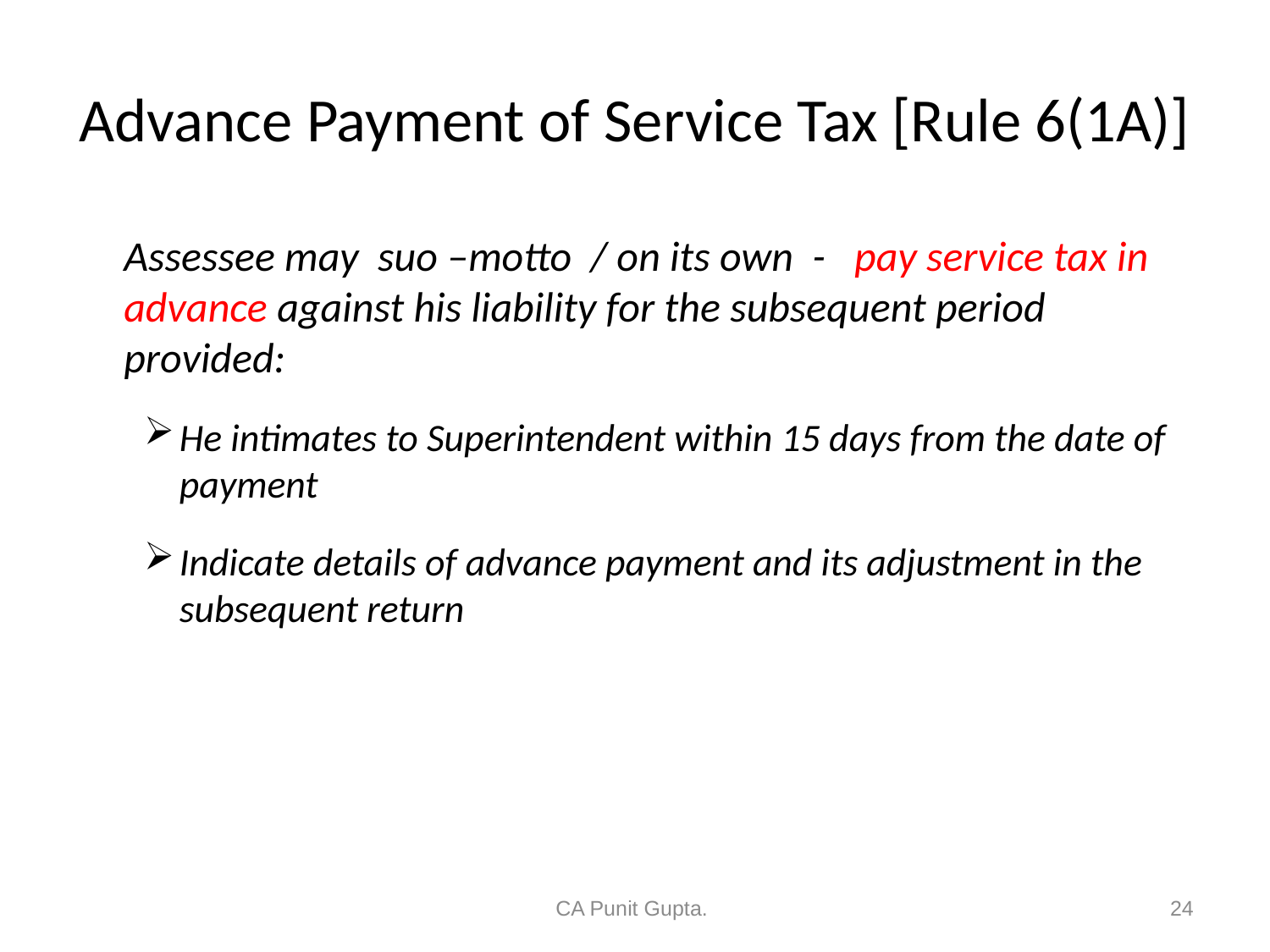

# Advance Payment of Service Tax [Rule 6(1A)]
	Assessee may  suo –motto  / on its own  -   pay service tax in advance against his liability for the subsequent period provided:
He intimates to Superintendent within 15 days from the date of payment
Indicate details of advance payment and its adjustment in the subsequent return
CA Punit Gupta.
24